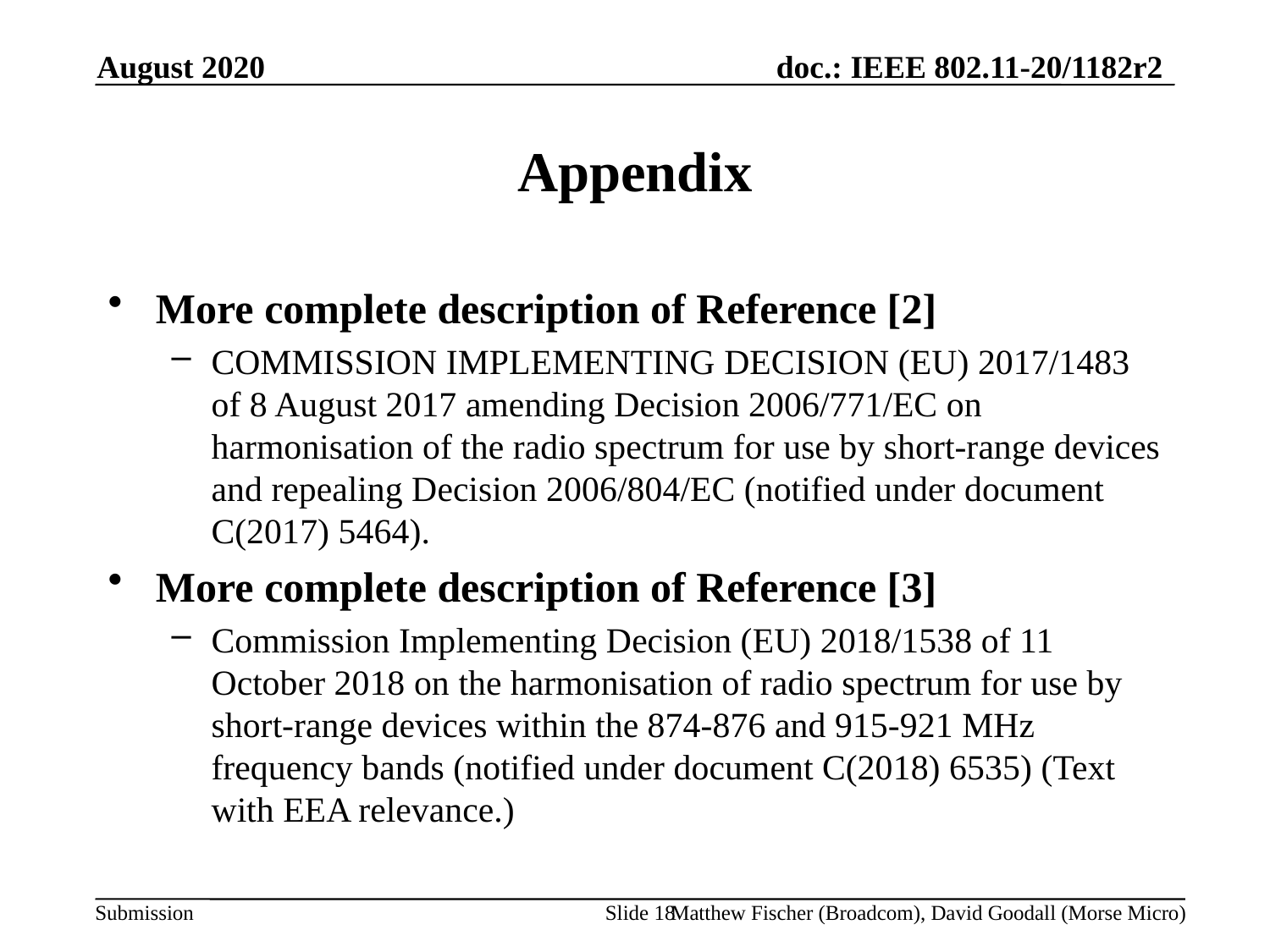

August 2020
# Appendix
More complete description of Reference [2]
COMMISSION IMPLEMENTING DECISION (EU) 2017/1483 of 8 August 2017 amending Decision 2006/771/EC on harmonisation of the radio spectrum for use by short-range devices and repealing Decision 2006/804/EC (notified under document C(2017) 5464).
More complete description of Reference [3]
Commission Implementing Decision (EU) 2018/1538 of 11 October 2018 on the harmonisation of radio spectrum for use by short-range devices within the 874-876 and 915-921 MHz frequency bands (notified under document C(2018) 6535) (Text with EEA relevance.)
Slide 18
Matthew Fischer (Broadcom), David Goodall (Morse Micro)